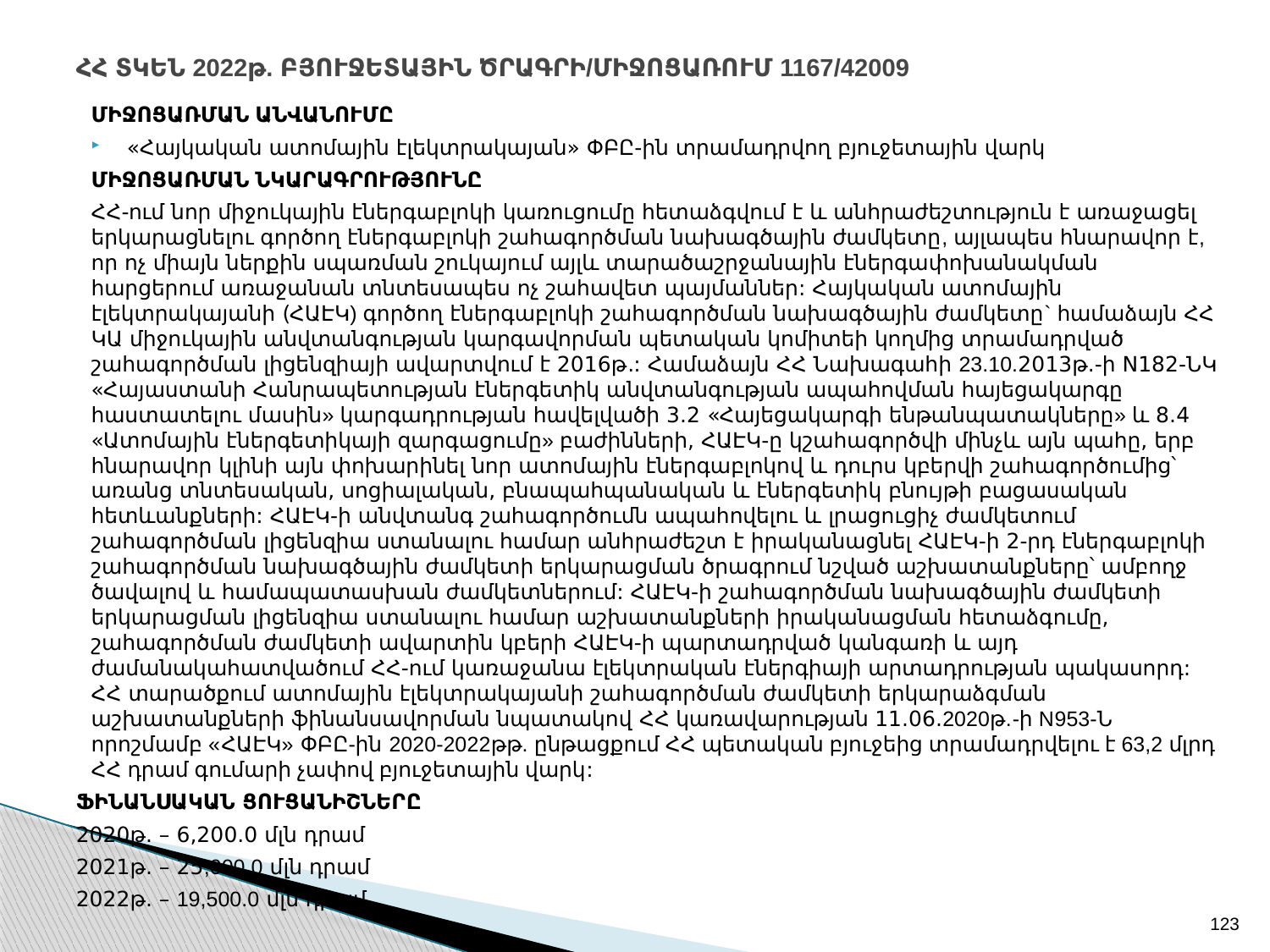

# ՀՀ ՏԿԵՆ 2022թ. ԲՅՈՒՋԵՏԱՅԻՆ ԾՐԱԳՐԻ/ՄԻՋՈՑԱՌՈՒՄ 1167/42009
ՄԻՋՈՑԱՌՄԱՆ ԱՆՎԱՆՈՒՄԸ
«Հայկական ատոմային էլեկտրակայան» ՓԲԸ-ին տրամադրվող բյուջետային վարկ
ՄԻՋՈՑԱՌՄԱՆ ՆԿԱՐԱԳՐՈՒԹՅՈՒՆԸ
ՀՀ-ում նոր միջուկային էներգաբլոկի կառուցումը հետաձգվում է և անհրաժեշտություն է առաջացել երկարացնելու գործող էներգաբլոկի շահագործման նախագծային ժամկետը, այլապես հնարավոր է, որ ոչ միայն ներքին սպառման շուկայում այլև տարածաշրջանային էներգափոխանակման հարցերում առաջանան տնտեսապես ոչ շահավետ պայմաններ: Հայկական ատոմային էլեկտրակայանի (ՀԱԷԿ) գործող էներգաբլոկի շահագործման նախագծային ժամկետը` համաձայն ՀՀ ԿԱ միջուկային անվտանգության կարգավորման պետական կոմիտեի կողմից տրամադրված շահագործման լիցենզիայի ավարտվում է 2016թ.: Համաձայն ՀՀ Նախագահի 23.10.2013թ.-ի N182-ՆԿ «Հայաստանի Հանրապետության էներգետիկ անվտանգության ապահովման հայեցակարգը հաստատելու մասին» կարգադրության հավելվածի 3.2 «Հայեցակարգի ենթանպատակները» և 8.4 «Ատոմային էներգետիկայի զարգացումը» բաժինների, ՀԱԷԿ-ը կշահագործվի մինչև այն պահը, երբ հնարավոր կլինի այն փոխարինել նոր ատոմային էներգաբլոկով և դուրս կբերվի շահագործումից՝ առանց տնտեսական, սոցիալական, բնապահպանական և էներգետիկ բնույթի բացասական հետևանքների: ՀԱԷԿ-ի անվտանգ շահագործումն ապահովելու և լրացուցիչ ժամկետում շահագործման լիցենզիա ստանալու համար անհրաժեշտ է իրականացնել ՀԱԷԿ-ի 2-րդ էներգաբլոկի շահագործման նախագծային ժամկետի երկարացման ծրագրում նշված աշխատանքները՝ ամբողջ ծավալով և համապատասխան ժամկետներում: ՀԱԷԿ-ի շահագործման նախագծային ժամկետի երկարացման լիցենզիա ստանալու համար աշխատանքների իրականացման հետաձգումը, շահագործման ժամկետի ավարտին կբերի ՀԱԷԿ-ի պարտադրված կանգառի և այդ ժամանակահատվածում ՀՀ-ում կառաջանա էլեկտրական էներգիայի արտադրության պակասորդ: ՀՀ տարածքում ատոմային էլեկտրակայանի շահագործման ժամկետի երկարաձգման աշխատանքների ֆինանսավորման նպատակով ՀՀ կառավարության 11.06.2020թ.-ի N953-Ն որոշմամբ «ՀԱԷԿ» ՓԲԸ-ին 2020-2022թթ. ընթացքում ՀՀ պետական բյուջեից տրամադրվելու է 63,2 մլրդ ՀՀ դրամ գումարի չափով բյուջետային վարկ:
ՖԻՆԱՆՍԱԿԱՆ ՑՈՒՑԱՆԻՇՆԵՐԸ
2020թ. – 6,200.0 մլն դրամ
2021թ. – 25,000.0 մլն դրամ
2022թ. – 19,500.0 մլն դրամ
123